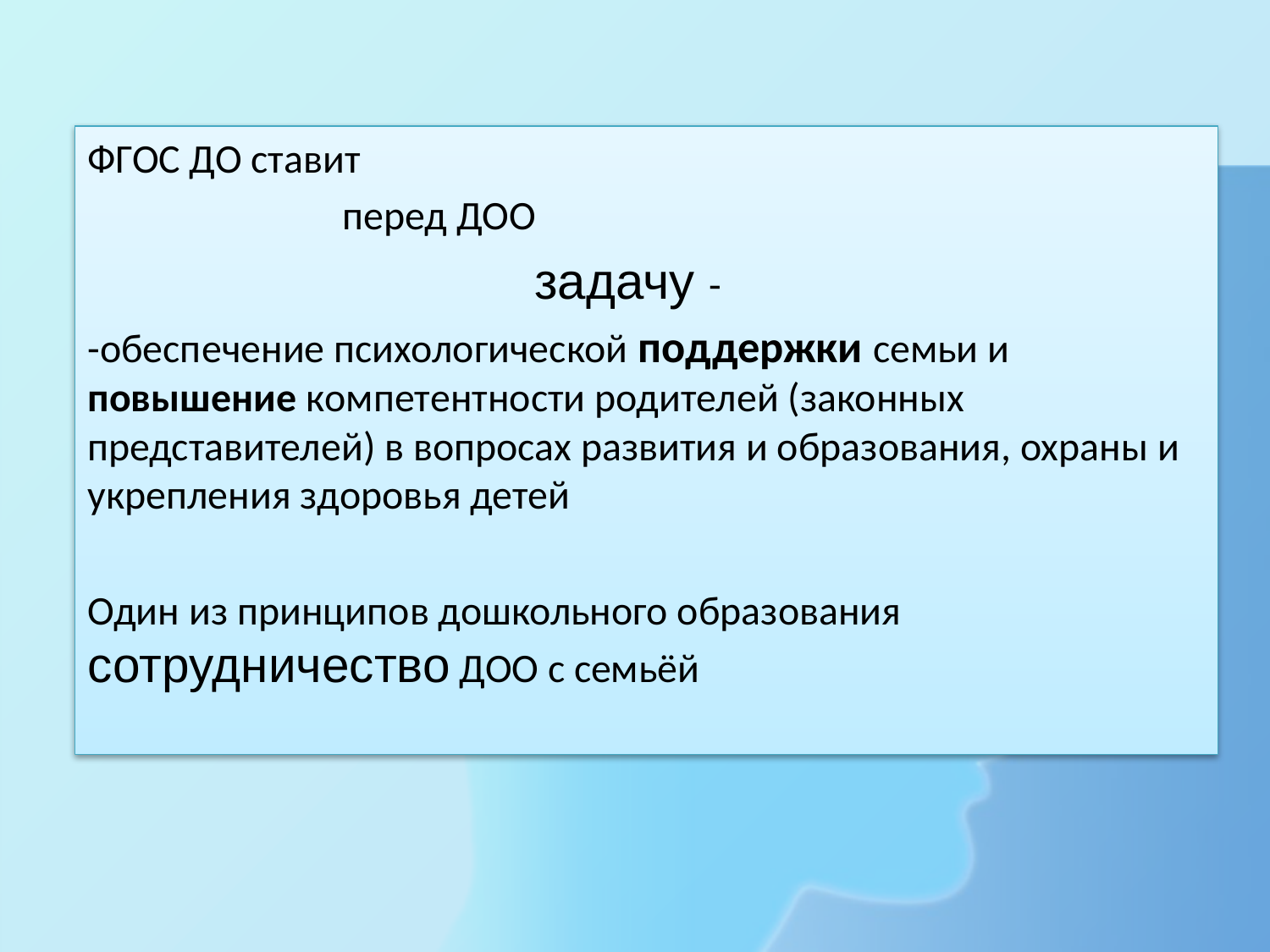

ФГОС ДО ставит
                            перед ДОО
                                задачу -
-обеспечение психологической поддержки семьи и повышение компетентности родителей (законных представителей) в вопросах развития и образования, охраны и укрепления здоровья детей

Один из принципов дошкольного образования сотрудничество ДОО с семьёй